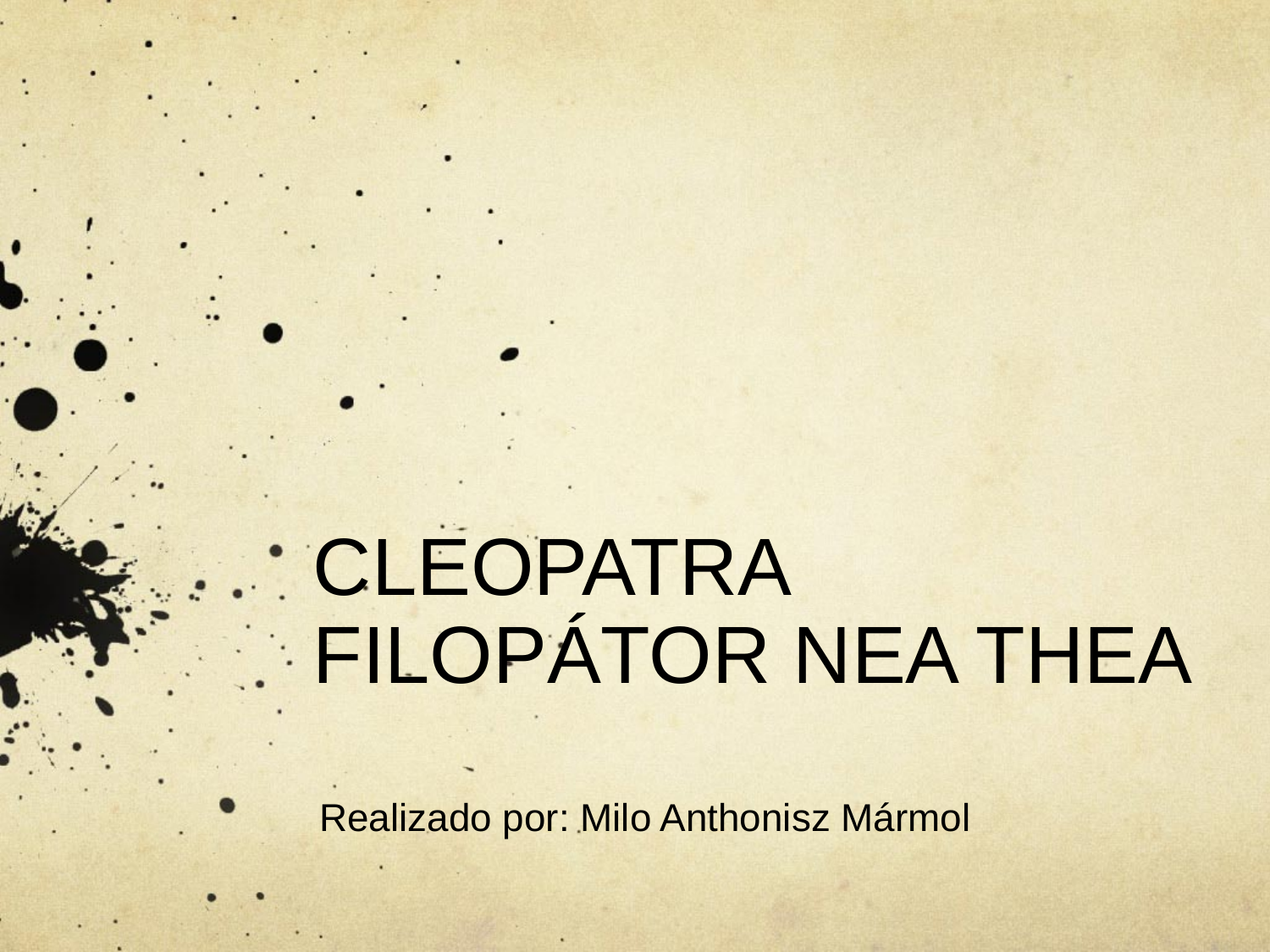

# CLEOPATRA FILOPÁTOR NEA THEA

Realizado por: Milo Anthonisz Mármol